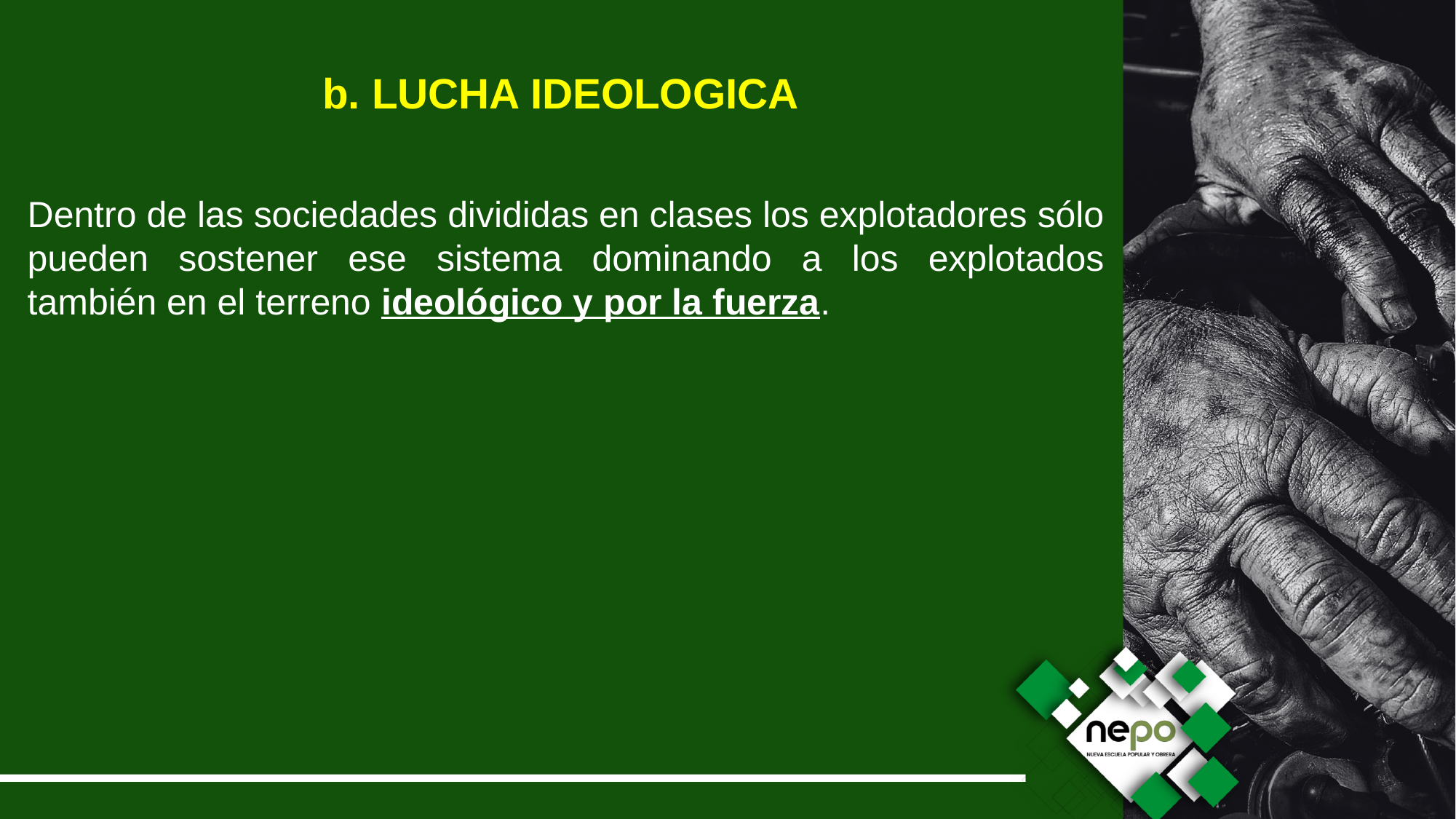

b. LUCHA IDEOLOGICA
Dentro de las sociedades divididas en clases los explotadores sólo pueden sostener ese sistema dominando a los explotados también en el terreno ideológico y por la fuerza.